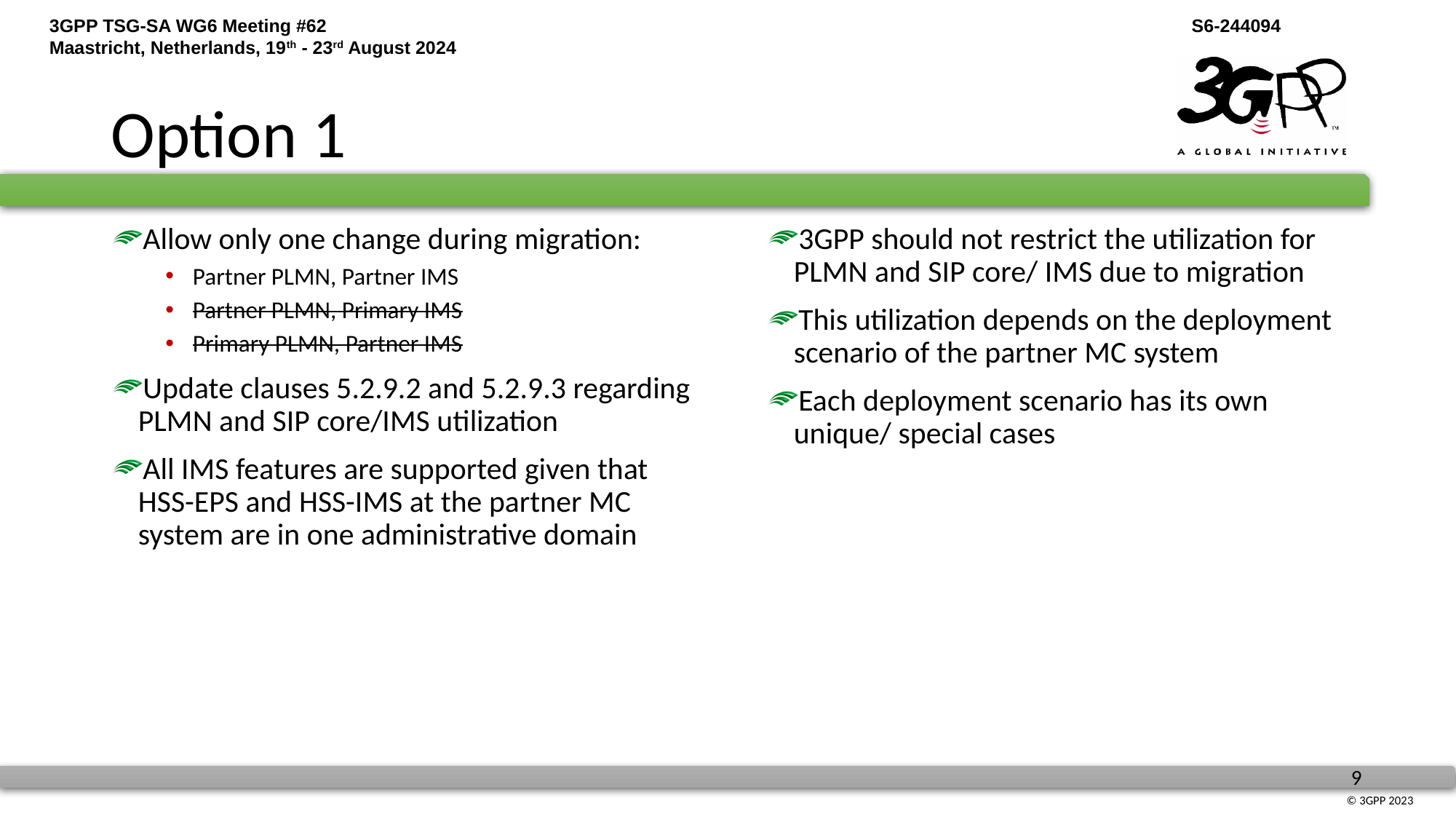

# Option 1
Allow only one change during migration:
Partner PLMN, Partner IMS
Partner PLMN, Primary IMS
Primary PLMN, Partner IMS
Update clauses 5.2.9.2 and 5.2.9.3 regarding PLMN and SIP core/IMS utilization
All IMS features are supported given that HSS-EPS and HSS-IMS at the partner MC system are in one administrative domain

3GPP should not restrict the utilization for PLMN and SIP core/ IMS due to migration
This utilization depends on the deployment scenario of the partner MC system
Each deployment scenario has its own unique/ special cases